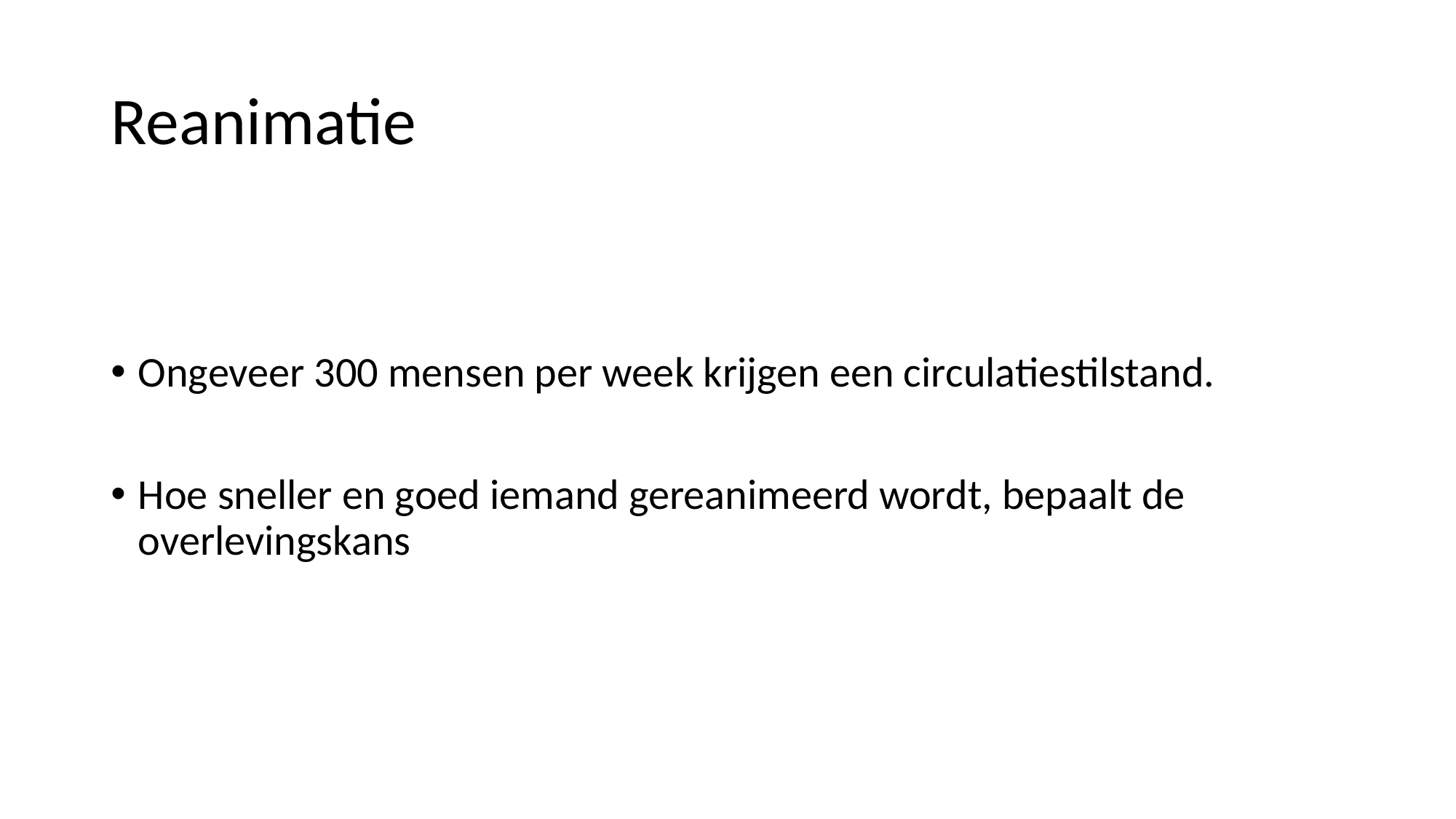

# Reanimatie

Ongeveer 300 mensen per week krijgen een circulatiestilstand.

Hoe sneller en goed iemand gereanimeerd wordt, bepaalt de overlevingskans